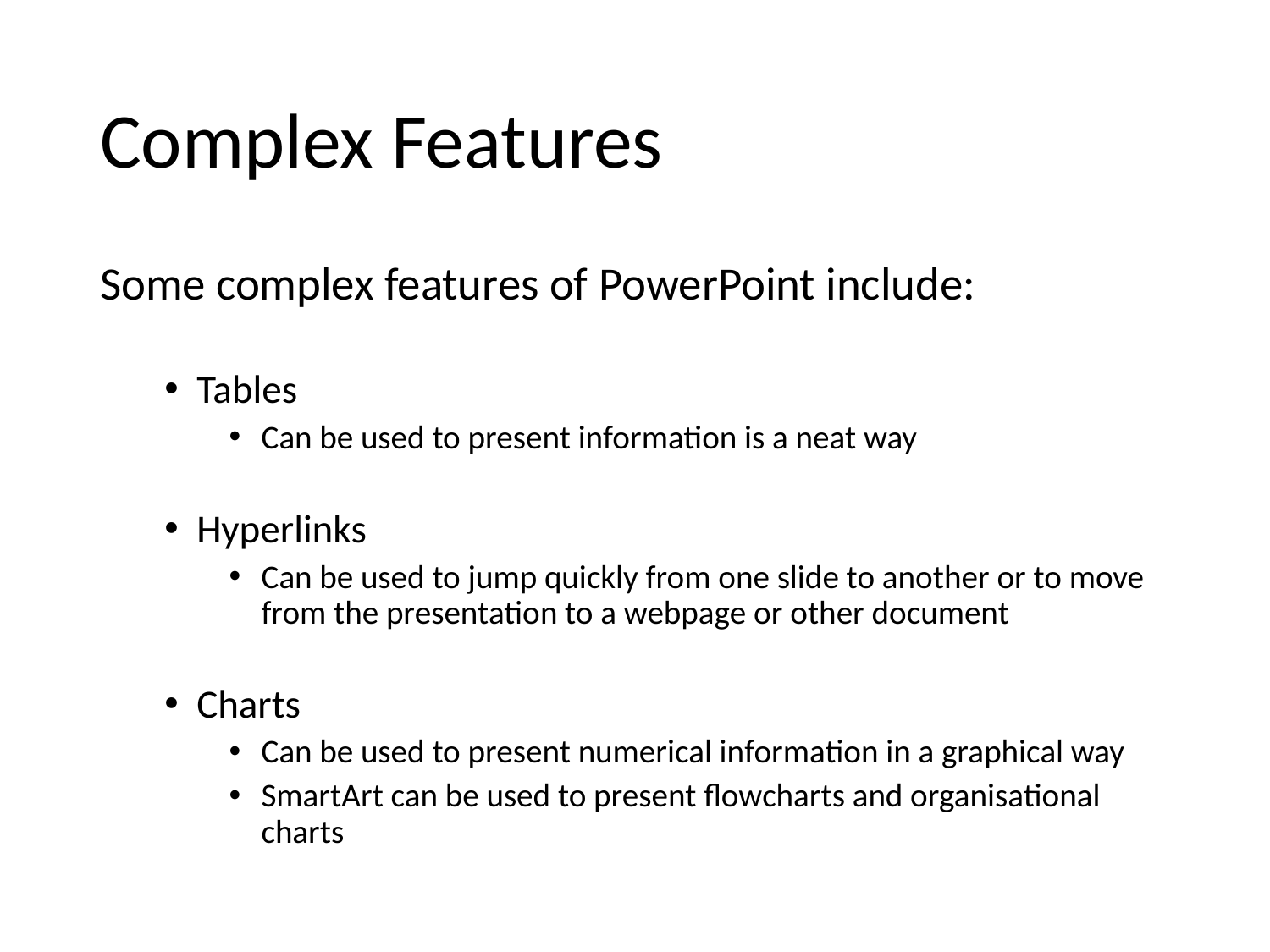

# Complex Features
Some complex features of PowerPoint include:

Tables
Can be used to present information is a neat way

Hyperlinks
Can be used to jump quickly from one slide to another or to move from the presentation to a webpage or other document

Charts
Can be used to present numerical information in a graphical way
SmartArt can be used to present flowcharts and organisational charts